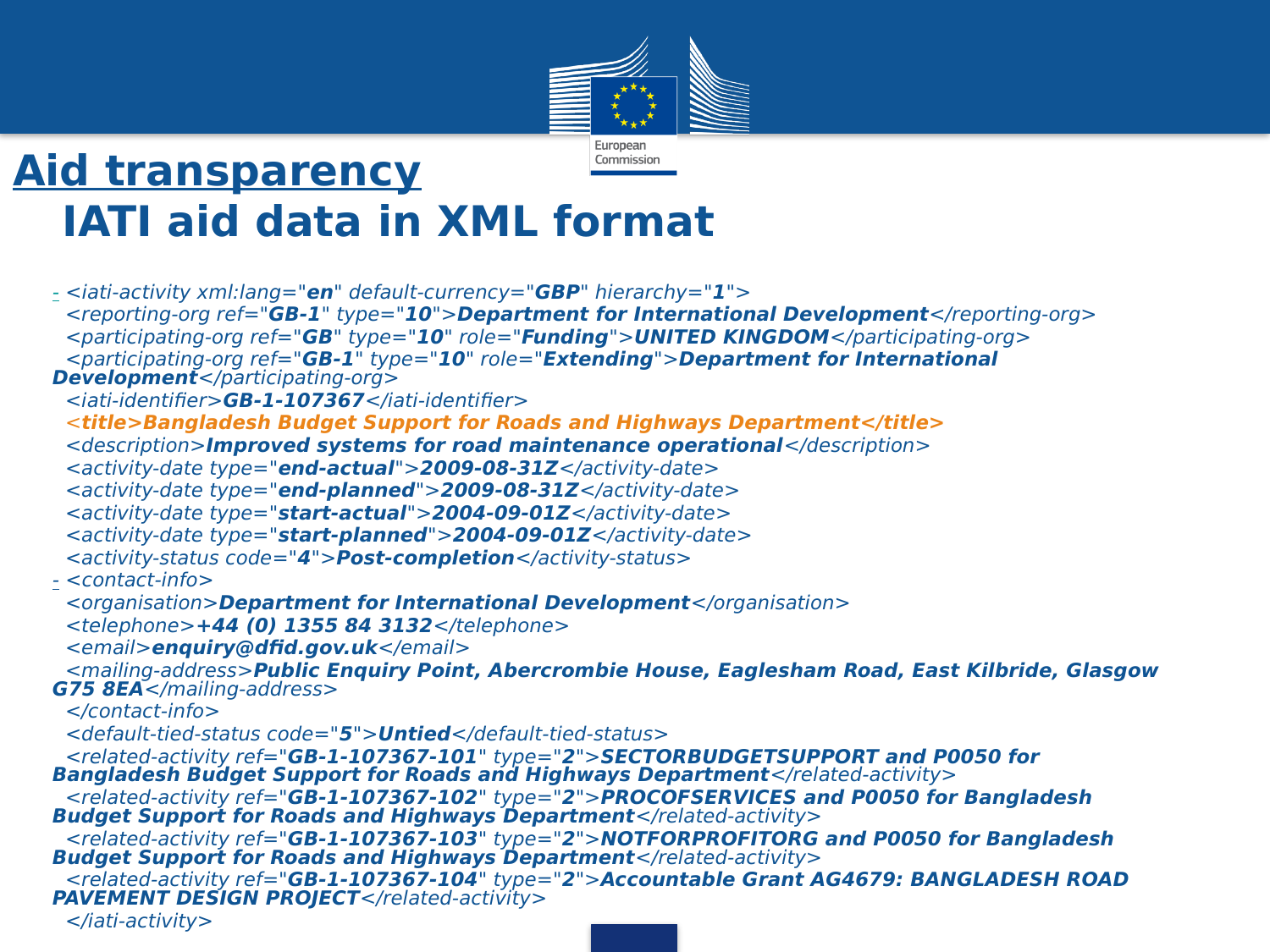

# Aid transparency IATI aid data in XML format
- <iati-activity xml:lang="en" default-currency="GBP" hierarchy="1">
  <reporting-org ref="GB-1" type="10">Department for International Development</reporting-org>
  <participating-org ref="GB" type="10" role="Funding">UNITED KINGDOM</participating-org>
  <participating-org ref="GB-1" type="10" role="Extending">Department for International Development</participating-org>
  <iati-identifier>GB-1-107367</iati-identifier>
  <title>Bangladesh Budget Support for Roads and Highways Department</title>
  <description>Improved systems for road maintenance operational</description>
  <activity-date type="end-actual">2009-08-31Z</activity-date>
  <activity-date type="end-planned">2009-08-31Z</activity-date>
  <activity-date type="start-actual">2004-09-01Z</activity-date>
  <activity-date type="start-planned">2004-09-01Z</activity-date>
  <activity-status code="4">Post-completion</activity-status>
- <contact-info>
  <organisation>Department for International Development</organisation>
  <telephone>+44 (0) 1355 84 3132</telephone>
  <email>enquiry@dfid.gov.uk</email>
  <mailing-address>Public Enquiry Point, Abercrombie House, Eaglesham Road, East Kilbride, Glasgow G75 8EA</mailing-address>
  </contact-info>
  <default-tied-status code="5">Untied</default-tied-status>
  <related-activity ref="GB-1-107367-101" type="2">SECTORBUDGETSUPPORT and P0050 for Bangladesh Budget Support for Roads and Highways Department</related-activity>
  <related-activity ref="GB-1-107367-102" type="2">PROCOFSERVICES and P0050 for Bangladesh Budget Support for Roads and Highways Department</related-activity>
  <related-activity ref="GB-1-107367-103" type="2">NOTFORPROFITORG and P0050 for Bangladesh Budget Support for Roads and Highways Department</related-activity>
  <related-activity ref="GB-1-107367-104" type="2">Accountable Grant AG4679: BANGLADESH ROAD PAVEMENT DESIGN PROJECT</related-activity>
  </iati-activity>